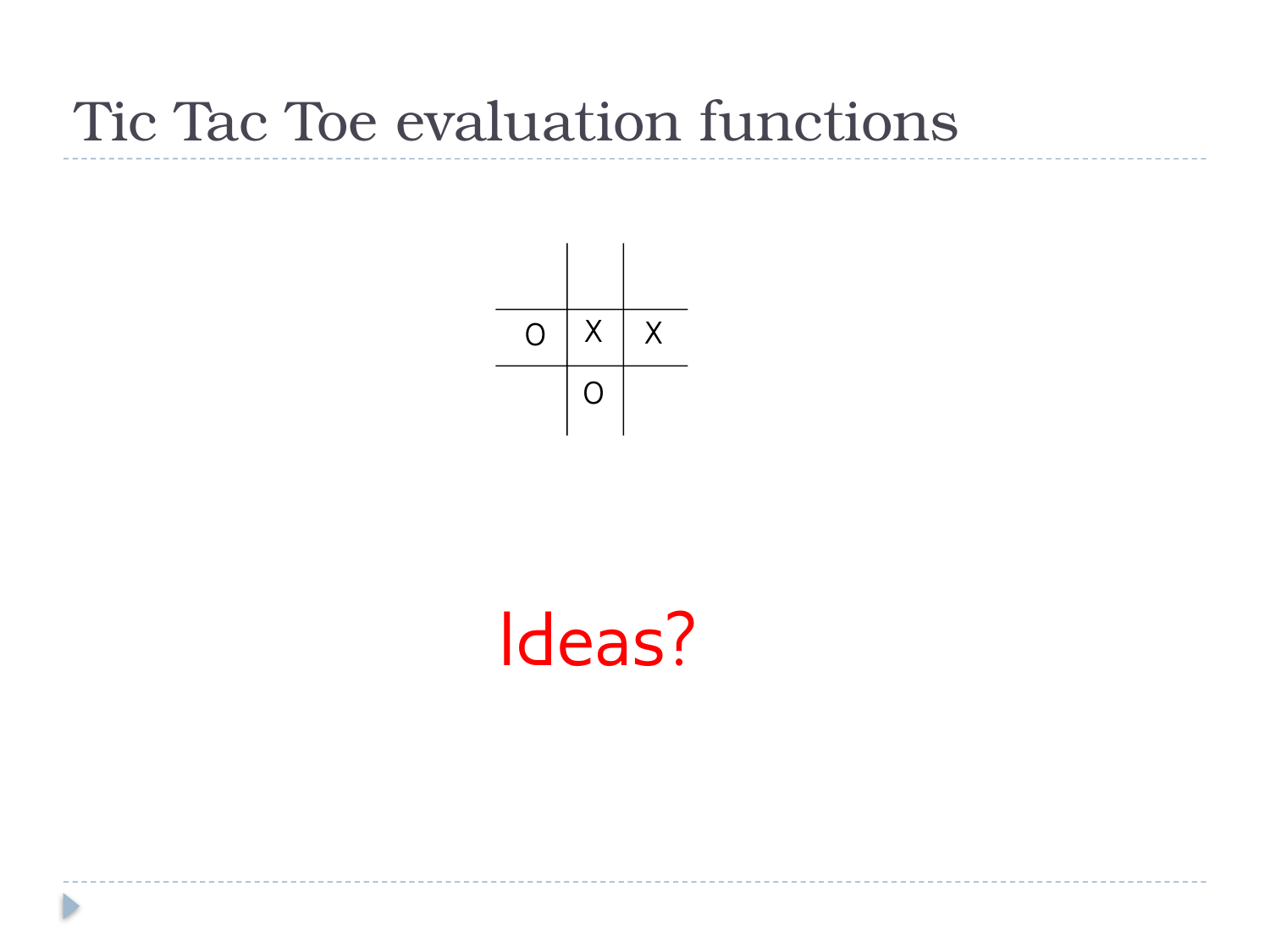

# Tic Tac Toe evaluation functions

X
X
O
O
Ideas?